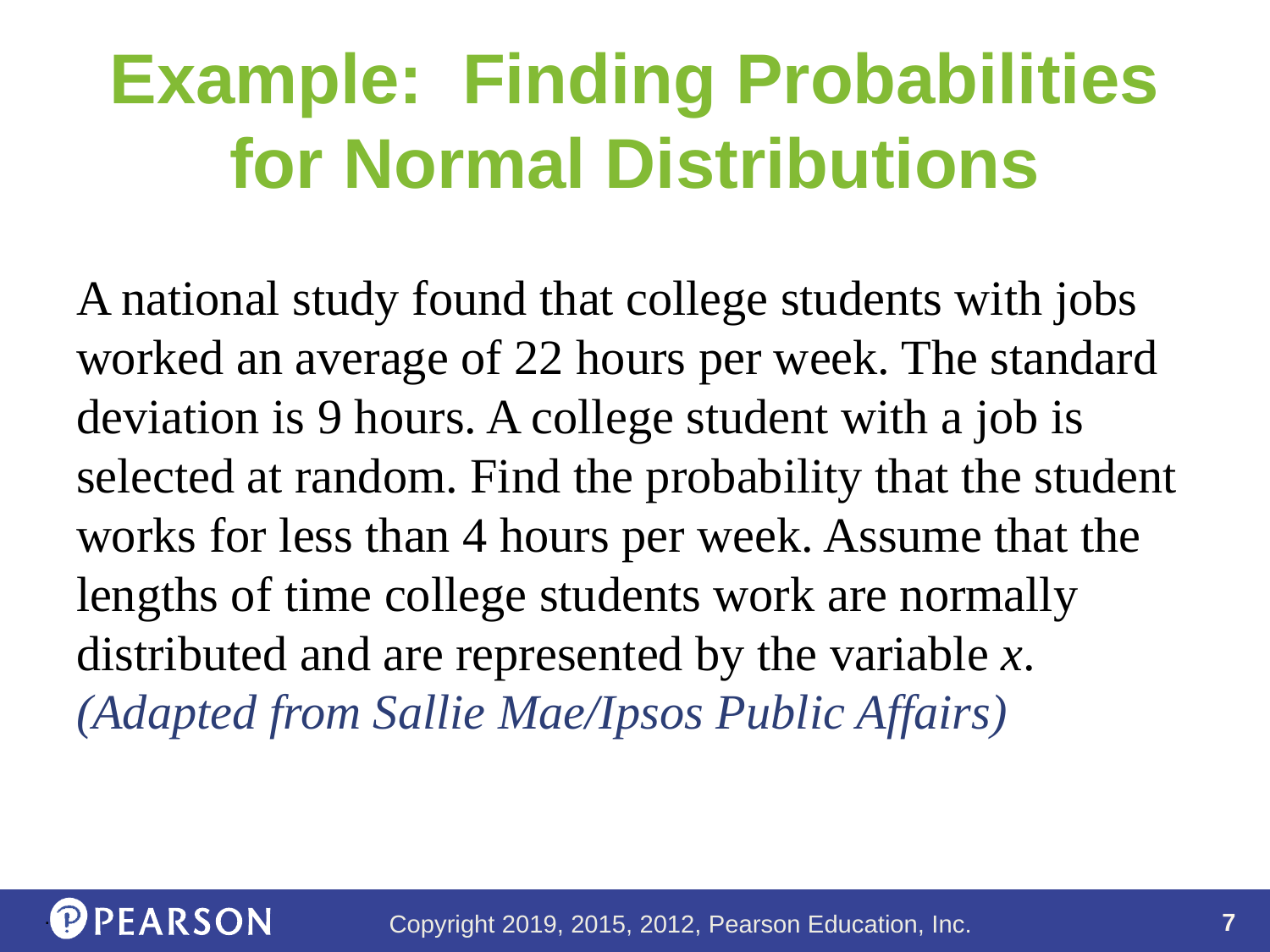

# Example:  Finding Probabilities for Normal Distributions
A national study found that college students with jobs worked an average of 22 hours per week. The standard deviation is 9 hours. A college student with a job is selected at random. Find the probability that the student works for less than 4 hours per week. Assume that the lengths of time college students work are normally distributed and are represented by the variable x. (Adapted from Sallie Mae/Ipsos Public Affairs)
.